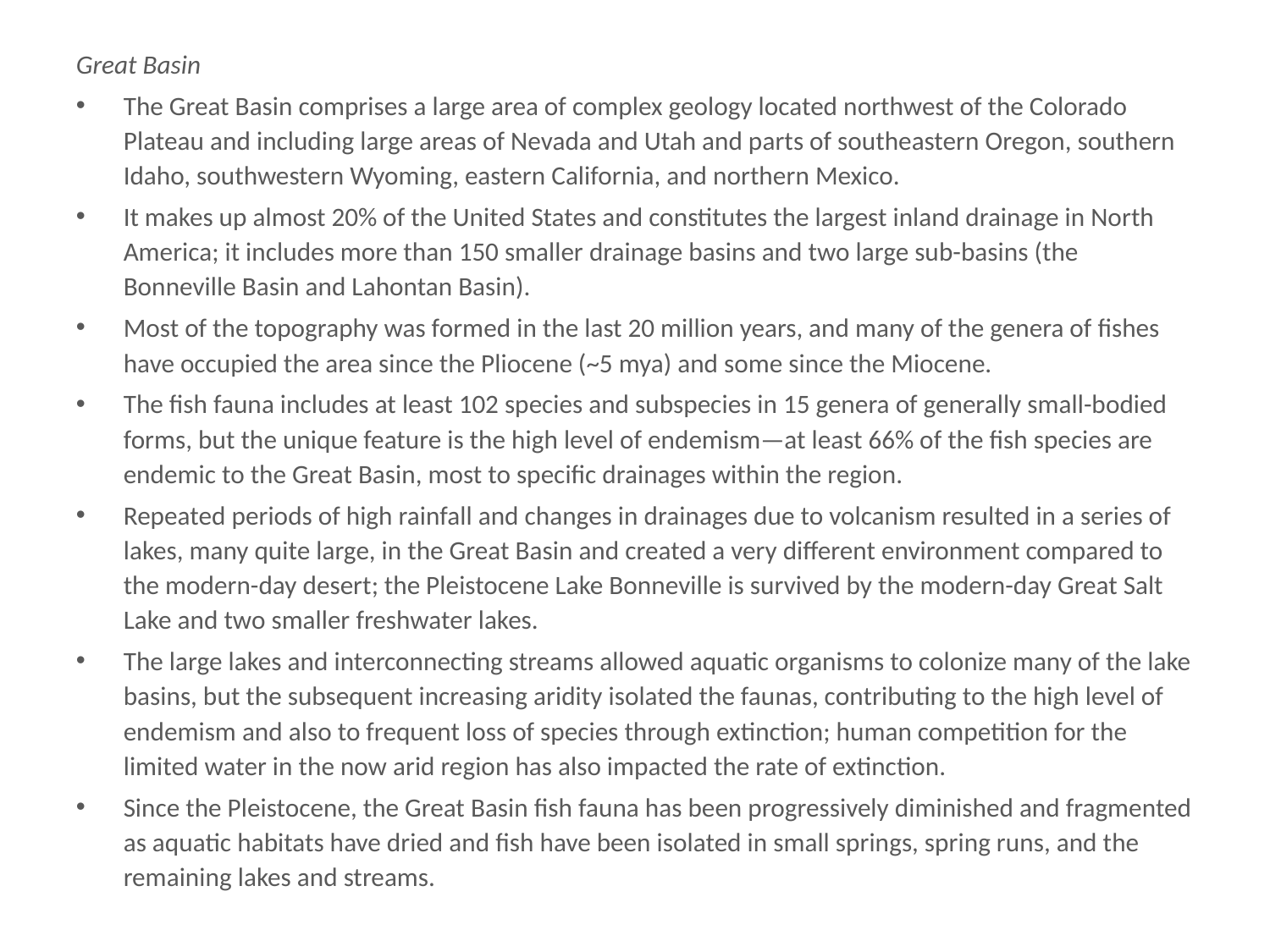

Great Basin
Great Basin
The Great Basin comprises a large area of complex geology located northwest of the Colorado Plateau and including large areas of Nevada and Utah and parts of southeastern Oregon, southern Idaho, southwestern Wyoming, eastern California, and northern Mexico.
It makes up almost 20% of the United States and constitutes the largest inland drainage in North America; it includes more than 150 smaller drainage basins and two large sub-basins (the Bonneville Basin and Lahontan Basin).
Most of the topography was formed in the last 20 million years, and many of the genera of fishes have occupied the area since the Pliocene (~5 mya) and some since the Miocene.
The fish fauna includes at least 102 species and subspecies in 15 genera of generally small-bodied forms, but the unique feature is the high level of endemism—at least 66% of the fish species are endemic to the Great Basin, most to specific drainages within the region.
Repeated periods of high rainfall and changes in drainages due to volcanism resulted in a series of lakes, many quite large, in the Great Basin and created a very different environment compared to the modern-day desert; the Pleistocene Lake Bonneville is survived by the modern-day Great Salt Lake and two smaller freshwater lakes.
The large lakes and interconnecting streams allowed aquatic organisms to colonize many of the lake basins, but the subsequent increasing aridity isolated the faunas, contributing to the high level of endemism and also to frequent loss of species through extinction; human competition for the limited water in the now arid region has also impacted the rate of extinction.
Since the Pleistocene, the Great Basin fish fauna has been progressively diminished and fragmented as aquatic habitats have dried and fish have been isolated in small springs, spring runs, and the remaining lakes and streams.